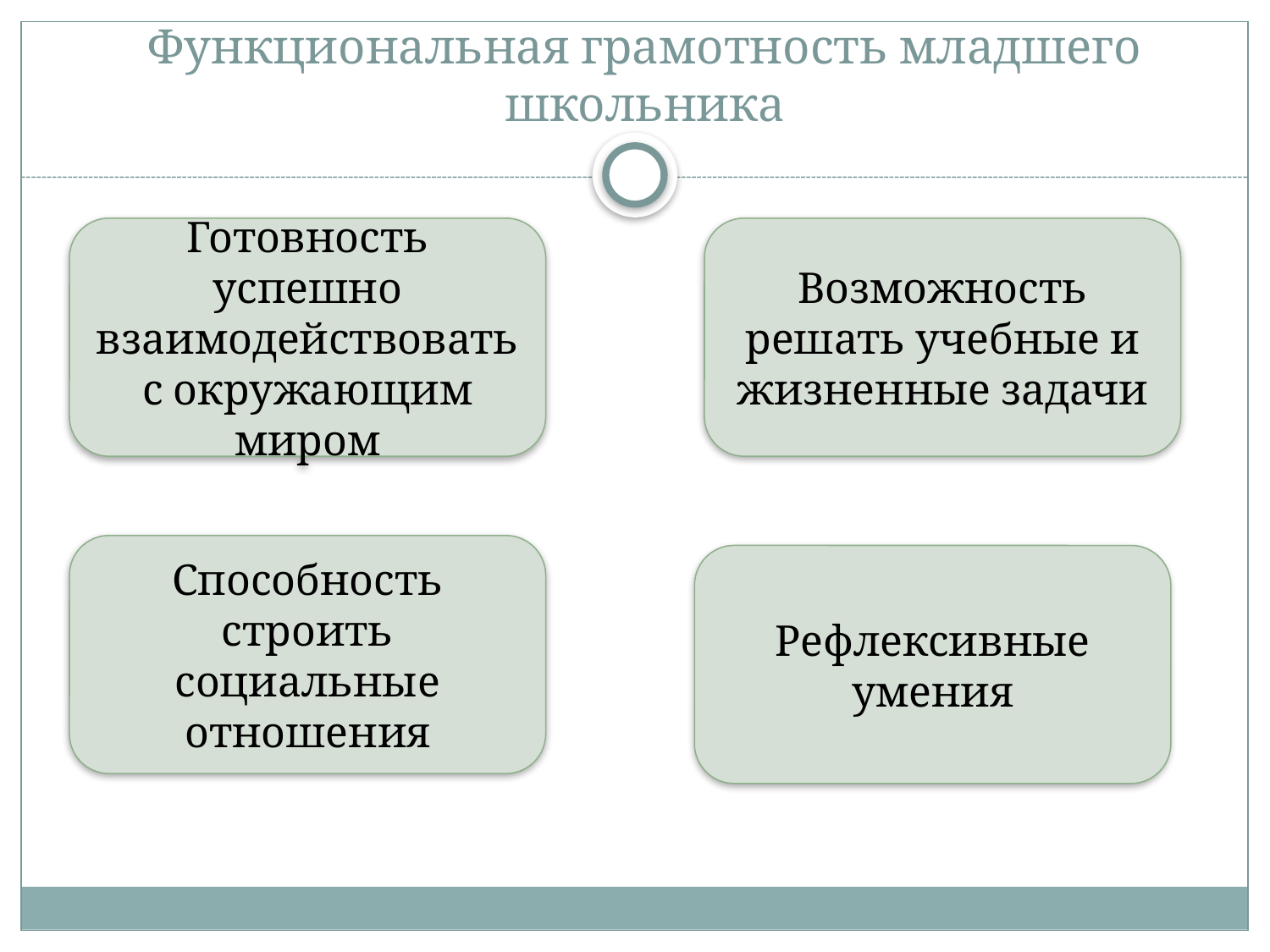

# Функциональная грамотность младшего школьника
Готовность успешно взаимодействовать с окружающим миром
Возможность решать учебные и жизненные задачи
Способность строить социальные отношения
Рефлексивные умения